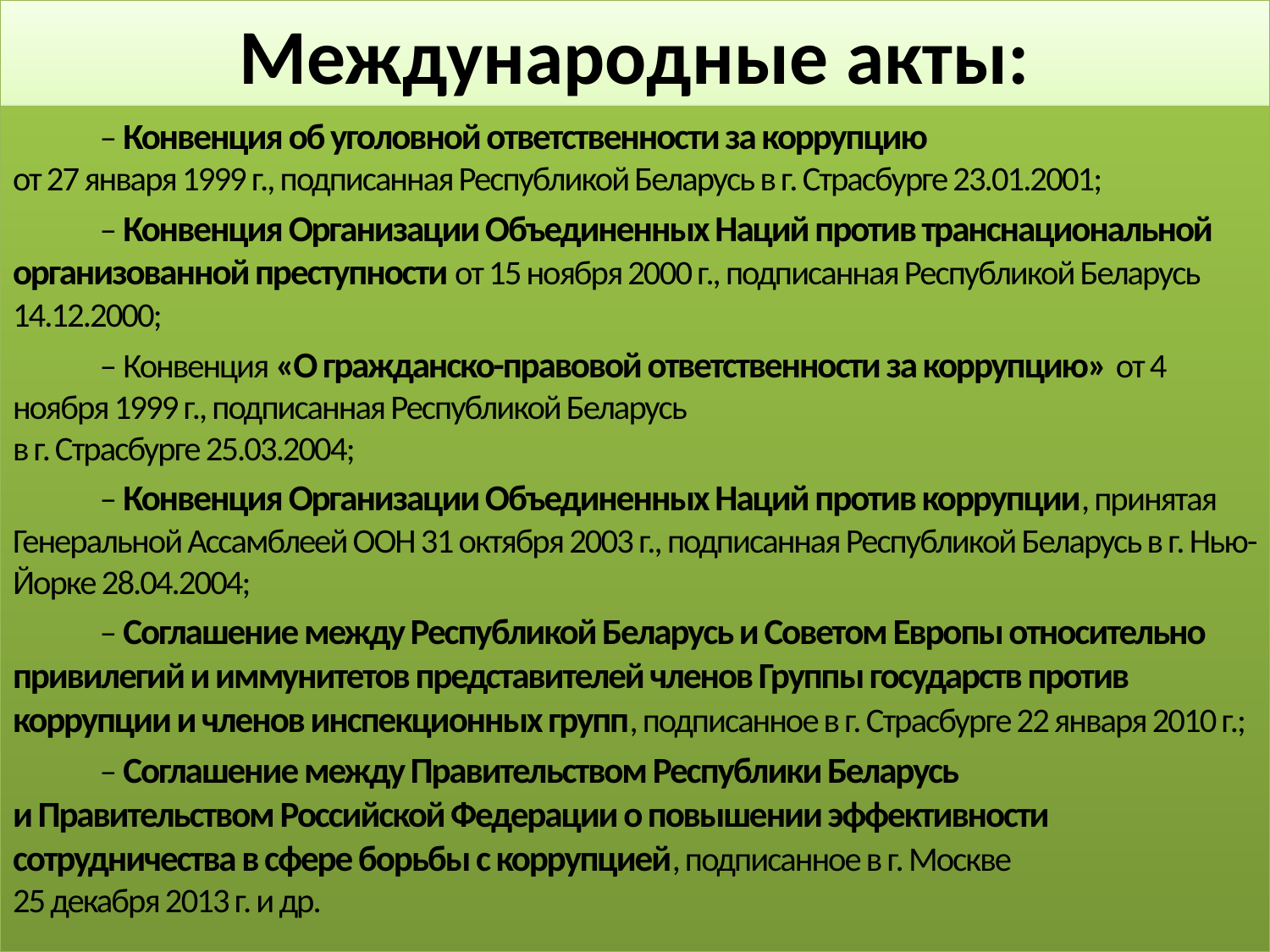

# Международные акты:
– Конвенция об уголовной ответственности за коррупцию
от 27 января 1999 г., подписанная Республикой Беларусь в г. Страсбурге 23.01.2001;
– Конвенция Организации Объединенных Наций против транснациональной организованной преступности от 15 ноября 2000 г., подписанная Республикой Беларусь 14.12.2000;
– Конвенция «О гражданско-правовой ответственности за коррупцию» от 4 ноября 1999 г., подписанная Республикой Беларусь
в г. Страсбурге 25.03.2004;
– Конвенция Организации Объединенных Наций против коррупции, принятая Генеральной Ассамблеей ООН 31 октября 2003 г., подписанная Республикой Беларусь в г. Нью-Йорке 28.04.2004;
– Соглашение между Республикой Беларусь и Советом Европы относительно привилегий и иммунитетов представителей членов Группы государств против коррупции и членов инспекционных групп, подписанное в г. Страсбурге 22 января 2010 г.;
– Соглашение между Правительством Республики Беларусь
и Правительством Российской Федерации о повышении эффективности сотрудничества в сфере борьбы с коррупцией, подписанное в г. Москве
25 декабря 2013 г. и др.